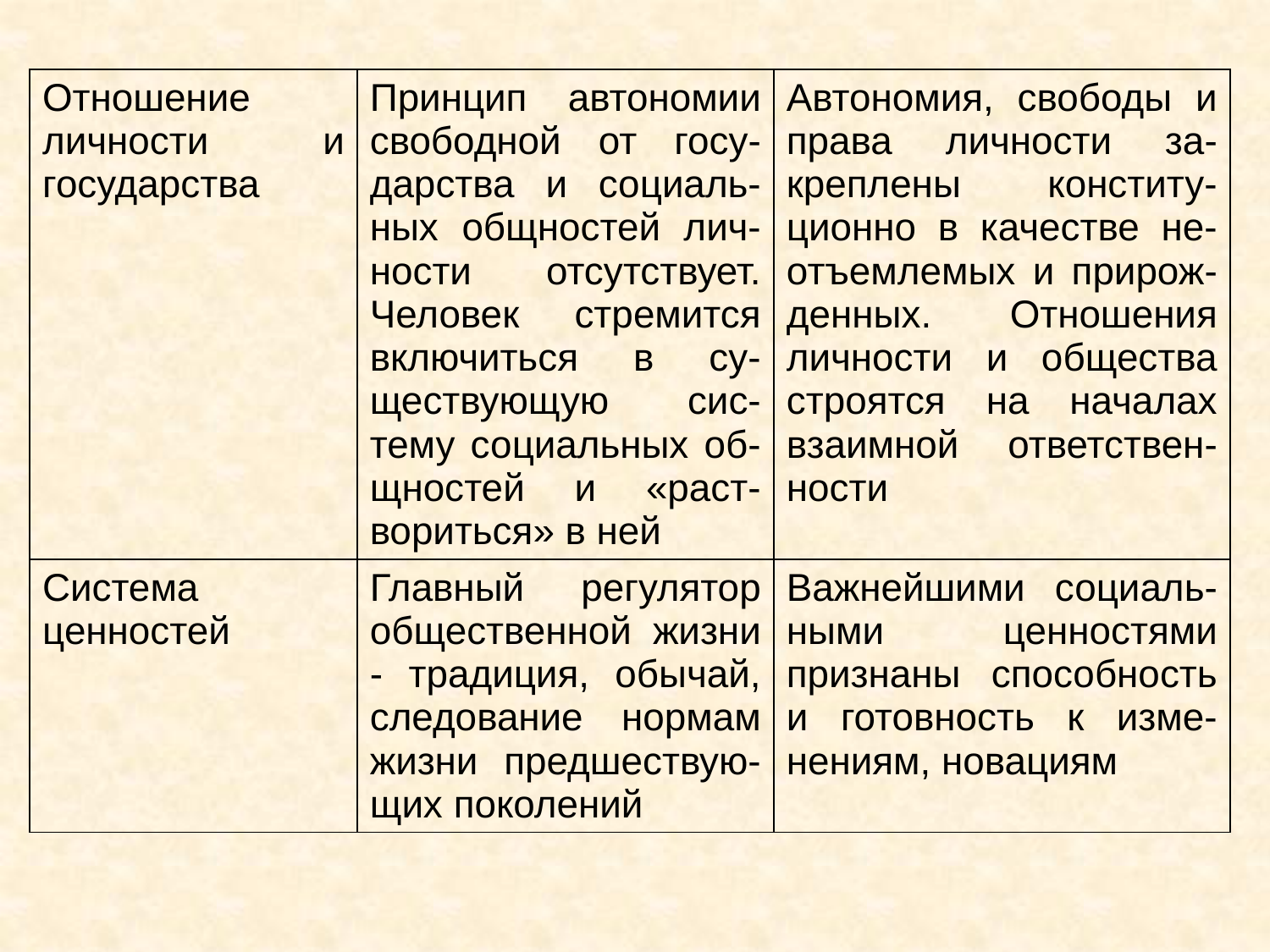

| Отношение личности и государства | Принцип автономии свободной от госу-дарства и социаль-ных общностей лич-ности отсутствует. Человек стремится включиться в су-ществующую сис-тему социальных об-щностей и «раст-вориться» в ней | Автономия, свободы и права личности за-креплены конститу-ционно в качестве не-отъемлемых и прирож-денных. Отношения личности и общества строятся на началах взаимной ответствен-ности |
| --- | --- | --- |
| Система ценностей | Главный регулятор общественной жизни - традиция, обычай, следование нормам жизни предшествую-щих поколений | Важнейшими социаль-ными ценностями признаны способность и готовность к изме-нениям, новациям |